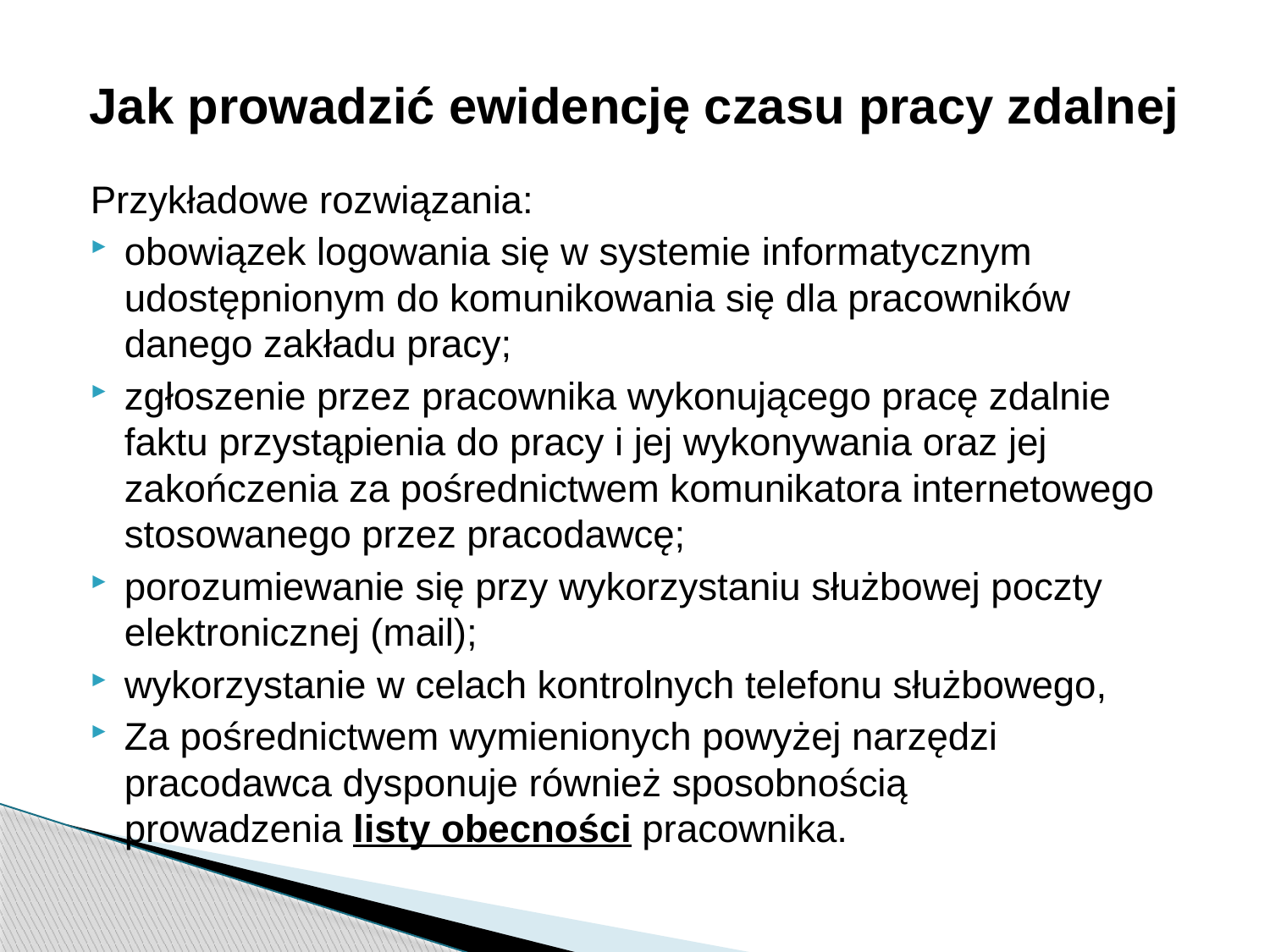

# Jak prowadzić ewidencję czasu pracy zdalnej
Przykładowe rozwiązania:
obowiązek logowania się w systemie informatycznym udostępnionym do komunikowania się dla pracowników danego zakładu pracy;
zgłoszenie przez pracownika wykonującego pracę zdalnie faktu przystąpienia do pracy i jej wykonywania oraz jej zakończenia za pośrednictwem komunikatora internetowego stosowanego przez pracodawcę;
porozumiewanie się przy wykorzystaniu służbowej poczty elektronicznej (mail);
wykorzystanie w celach kontrolnych telefonu służbowego,
Za pośrednictwem wymienionych powyżej narzędzi pracodawca dysponuje również sposobnością prowadzenia listy obecności pracownika.